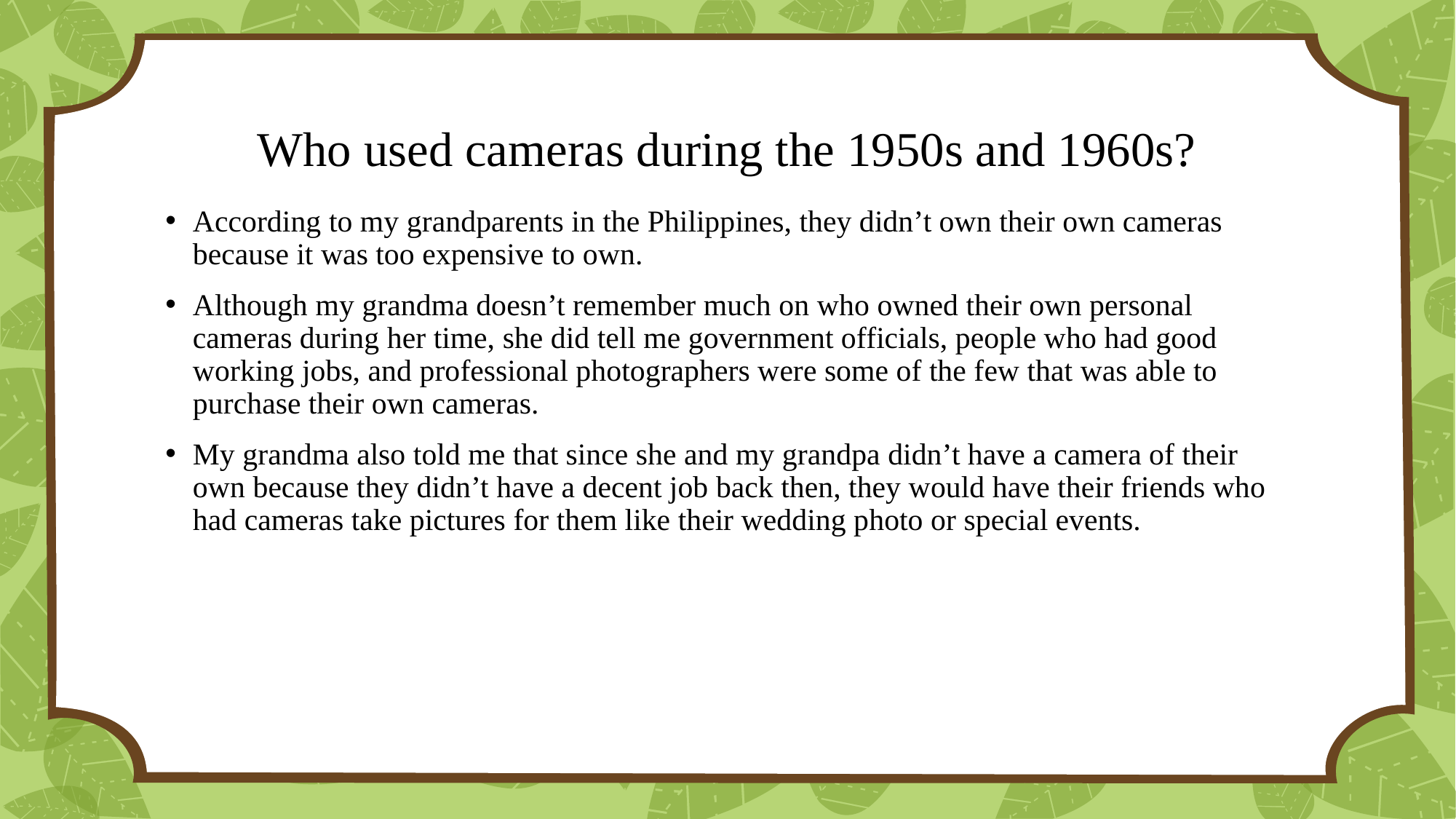

# Who used cameras during the 1950s and 1960s?
According to my grandparents in the Philippines, they didn’t own their own cameras because it was too expensive to own.
Although my grandma doesn’t remember much on who owned their own personal cameras during her time, she did tell me government officials, people who had good working jobs, and professional photographers were some of the few that was able to purchase their own cameras.
My grandma also told me that since she and my grandpa didn’t have a camera of their own because they didn’t have a decent job back then, they would have their friends who had cameras take pictures for them like their wedding photo or special events.